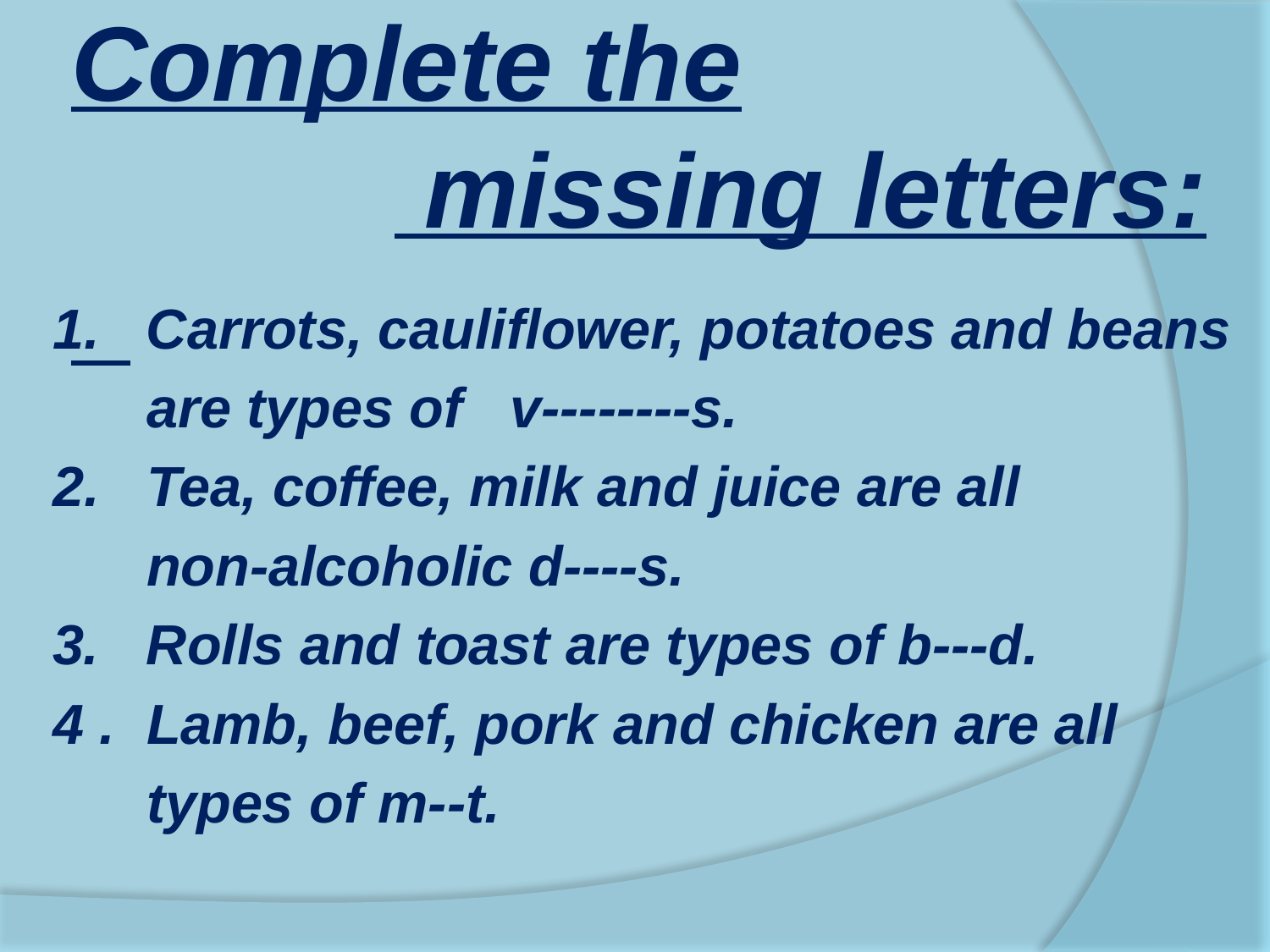

# Complete the missing letters:
1.   Сarrots, cauliflower, potatoes and beans
      are types of   v--------s.
2.   Tea, coffee, milk and juice are all
      non-alcoholic d----s.
3.   Rolls and toast are types of b---d.
4 .  Lamb, beef, pork and chicken are all
      types of m--t.